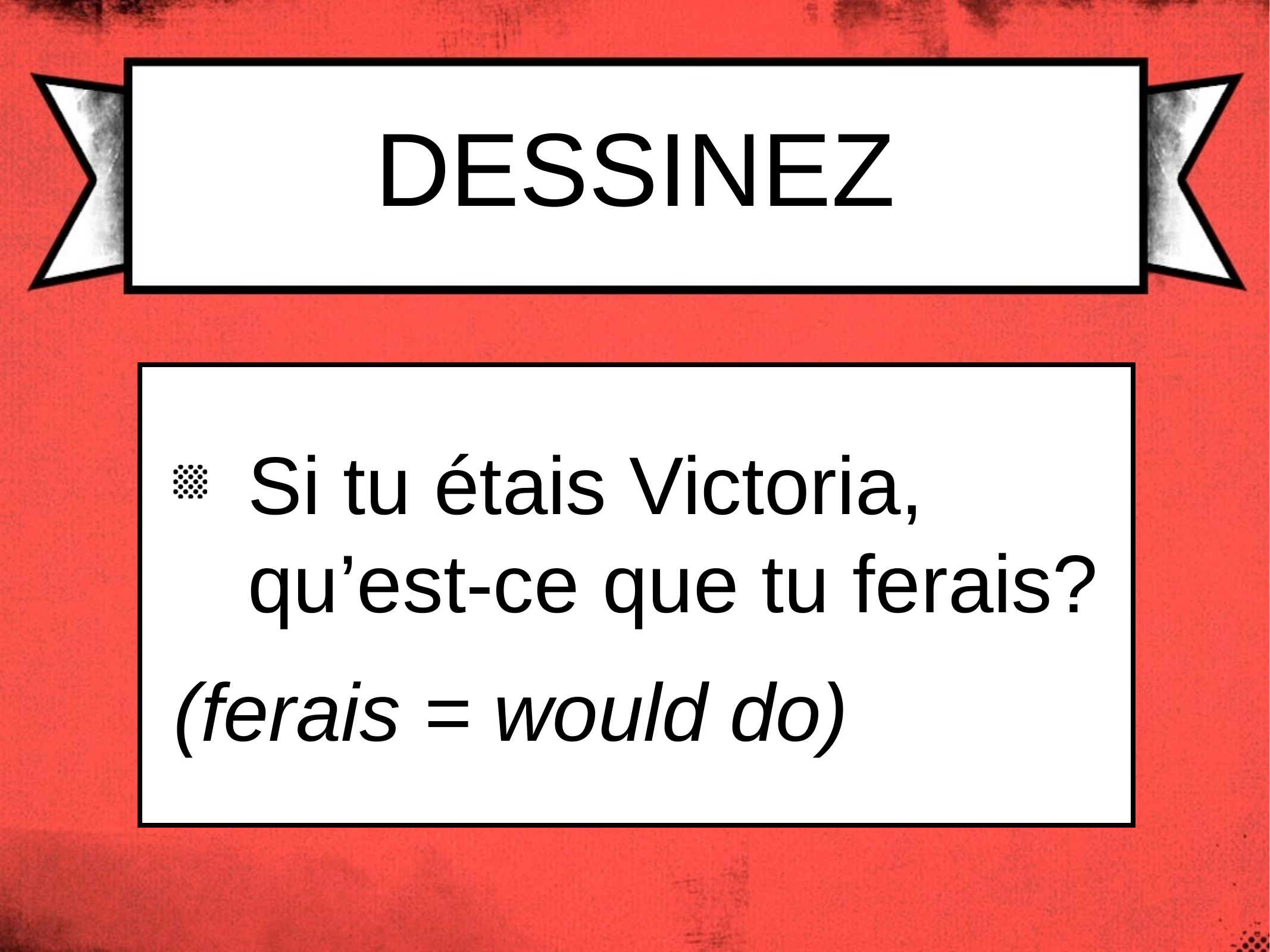

# Dessinez
Si tu étais Victoria, qu’est-ce que tu ferais?
(ferais = would do)